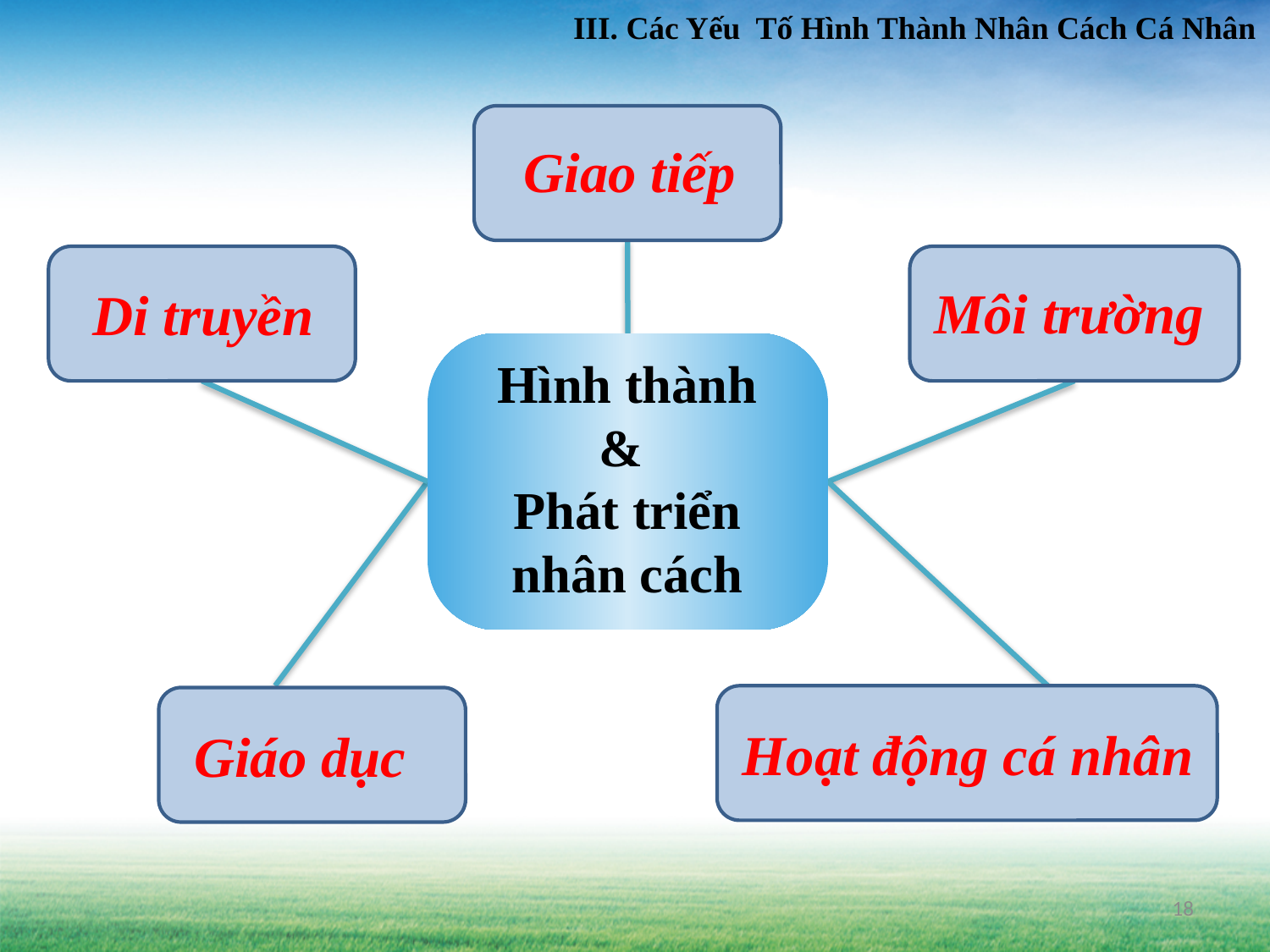

III. Các Yếu  Tố Hình Thành Nhân Cách Cá Nhân

Giao tiếp

Môi trường

Di truyền

Hình thành &
Phát triển nhân cách

Hoạt động cá nhân

Giáo dục
18